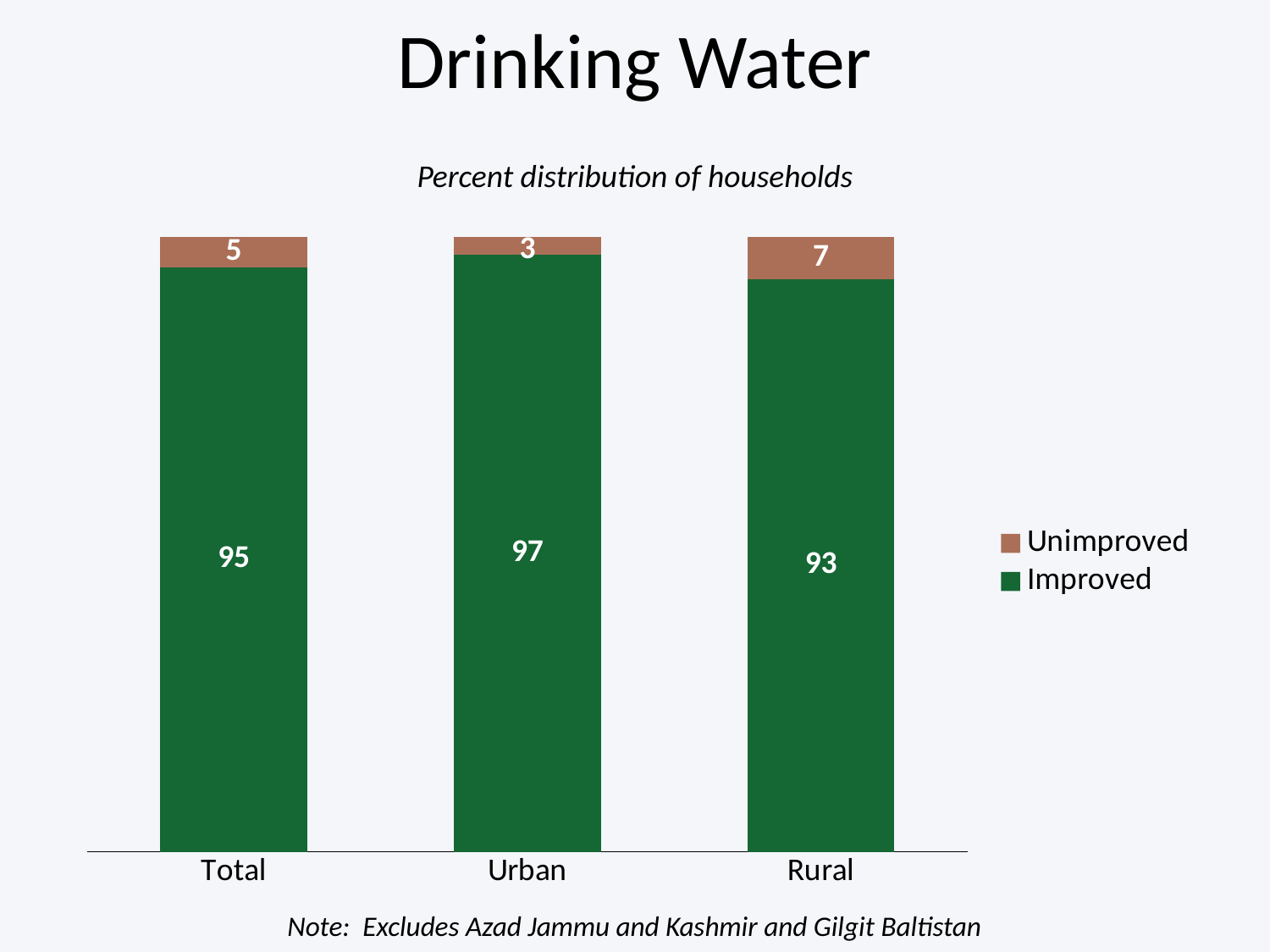

# Drinking Water
Percent distribution of households

### Chart

| Category | Improved | Unimproved |
|---|---|---|
| Total | 95.0 | 5.0 |
| Urban | 97.0 | 3.0 |
| Rural | 93.0 | 7.0 |
Note:  Excludes Azad Jammu and Kashmir and Gilgit Baltistan